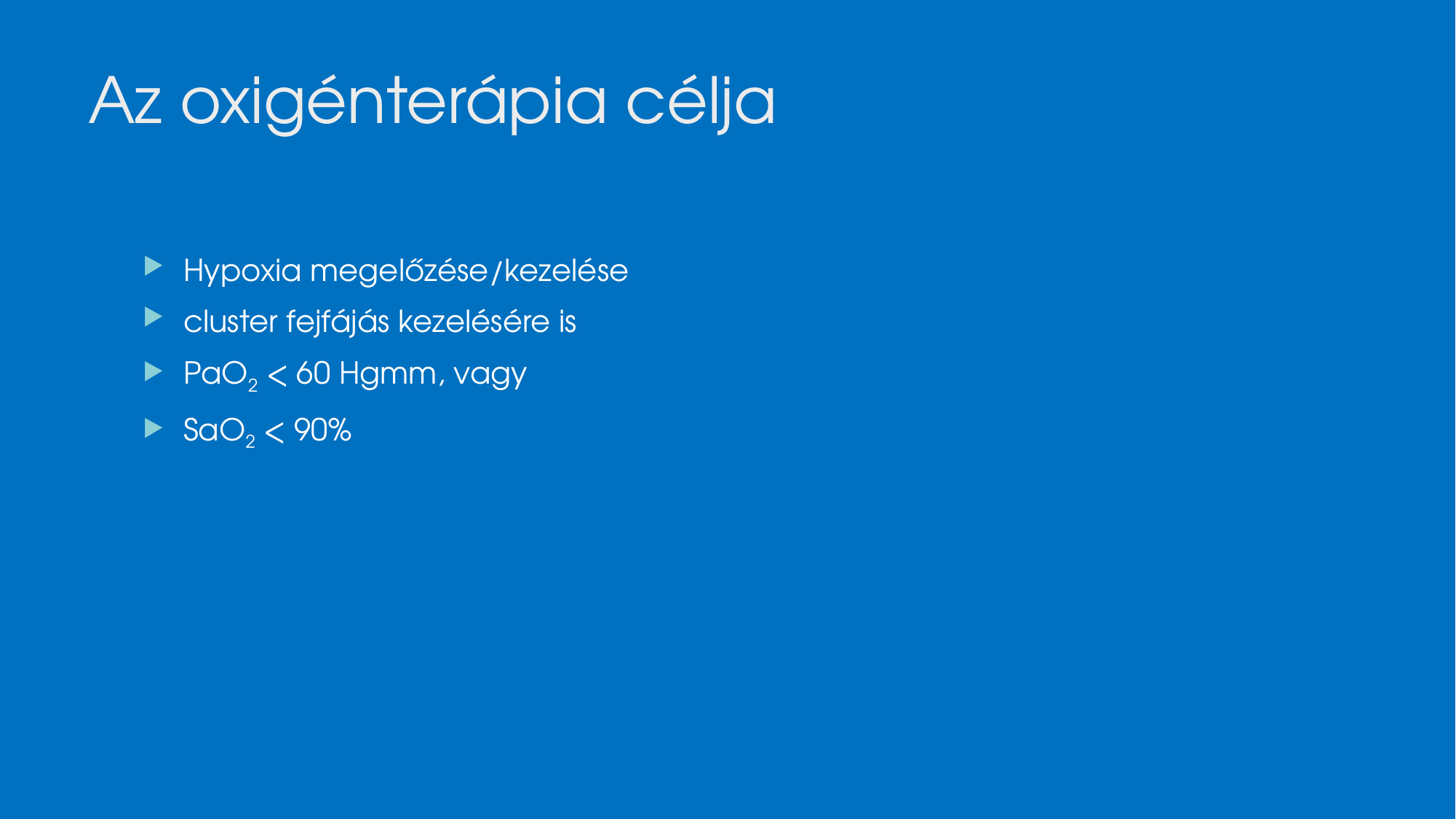

# Az oxigénterápia célja
Hypoxia megelőzése/kezelése
cluster fejfájás kezelésére is
PaO2 < 60 Hgmm, vagy
SaO2 < 90%